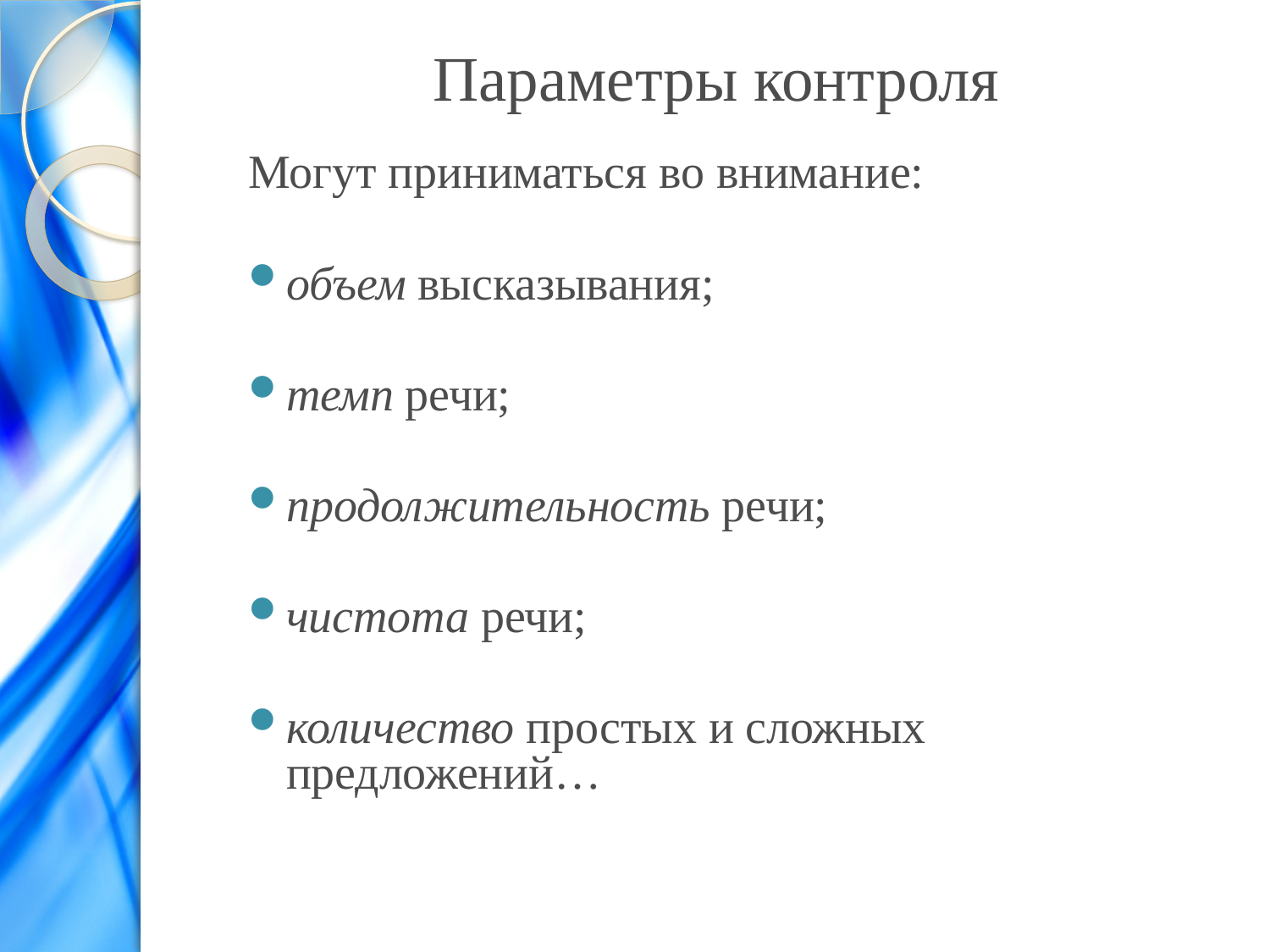

# Параметры контроля
Могут приниматься во внимание:

объем высказывания;

темп речи;

продолжительность речи;

чистота речи;

количество простых и сложных предложений…